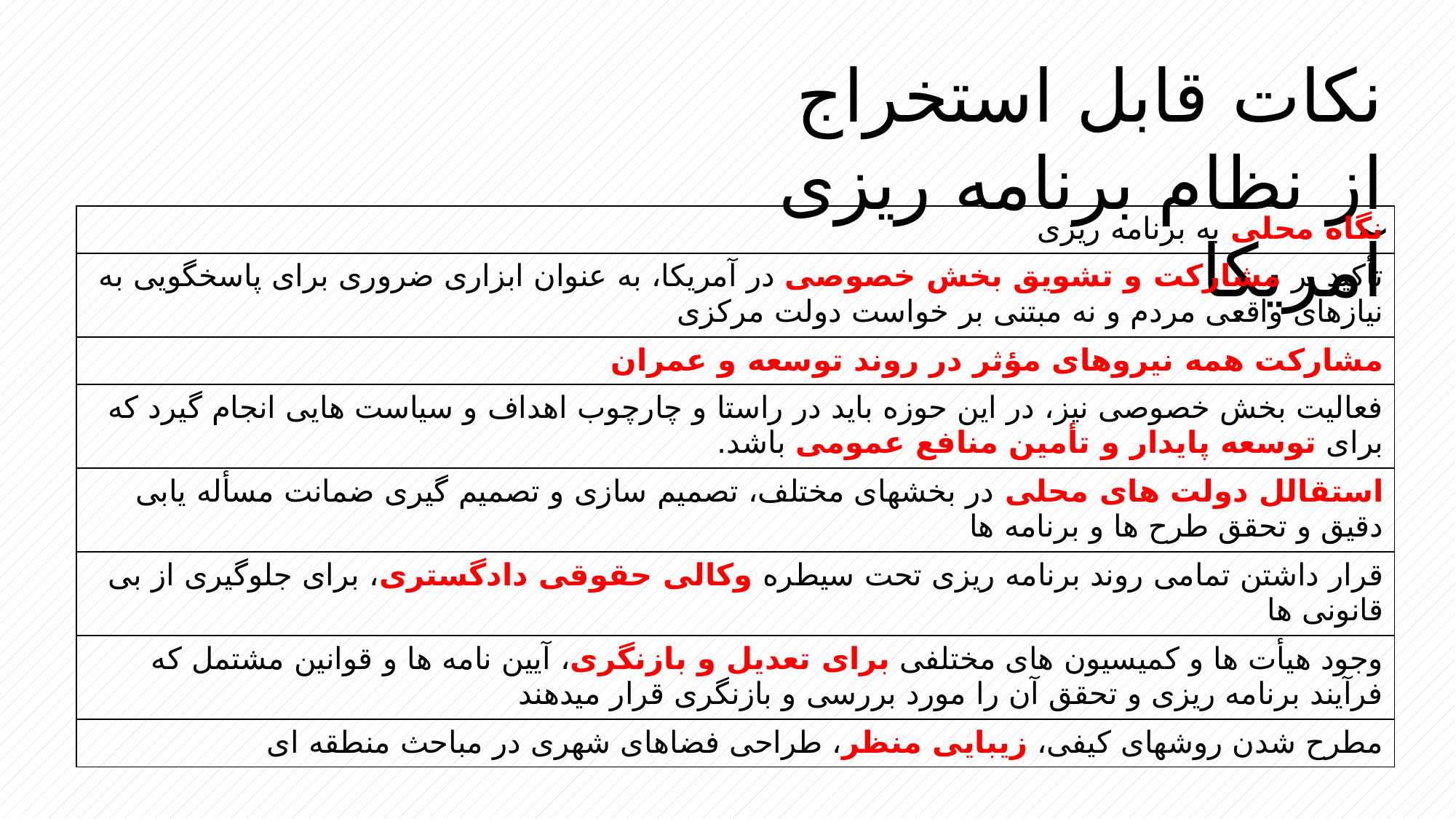

نکات قابل استخراج از نظام برنامه ریزی آمریکا
| نگاه محلی به برنامه ریزی |
| --- |
| تأکید بر مشارکت و تشویق بخش خصوصی در آمریکا، به عنوان ابزاری ضروری برای پاسخگویی به نیازهای واقعی مردم و نه مبتنی بر خواست دولت مرکزی |
| مشارکت همه نیروهای مؤثر در روند توسعه و عمران |
| فعالیت بخش خصوصی نیز، در این حوزه باید در راستا و چارچوب اهداف و سیاست هایی انجام گیرد که برای توسعه پایدار و تأمین منافع عمومی باشد. |
| استقالل دولت های محلی در بخشهای مختلف، تصمیم سازی و تصمیم گیری ضمانت مسأله یابی دقیق و تحقق طرح ها و برنامه ها |
| قرار داشتن تمامی روند برنامه ریزی تحت سیطره وکالی حقوقی دادگستری، برای جلوگیری از بی قانونی ها |
| وجود هیأت ها و کمیسیون های مختلفی برای تعدیل و بازنگری، آیین نامه ها و قوانین مشتمل که فرآیند برنامه ریزی و تحقق آن را مورد بررسی و بازنگری قرار میدهند |
| مطرح شدن روشهای کیفی، زیبایی منظر، طراحی فضاهای شهری در مباحث منطقه ای |